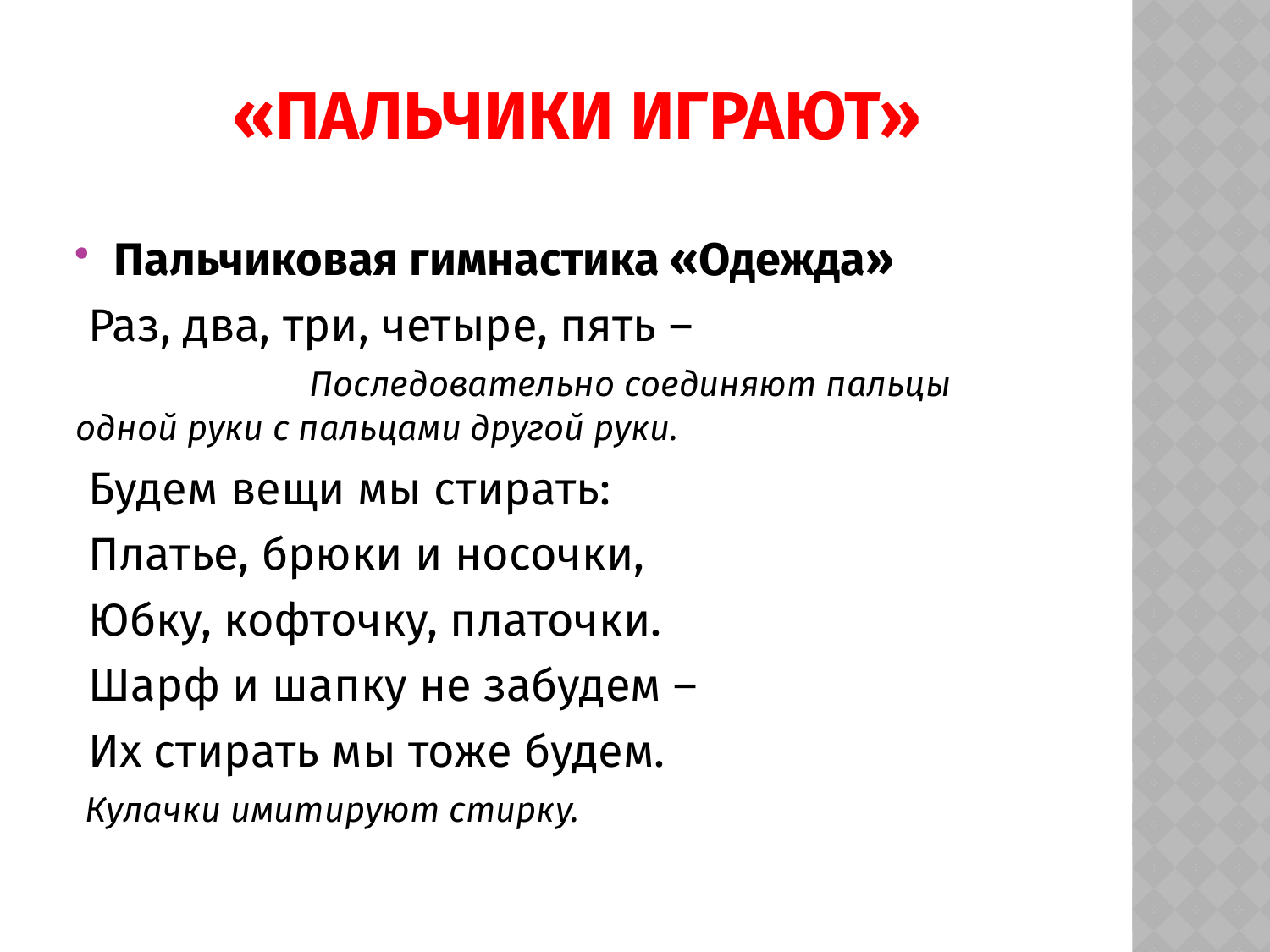

# «пальчики играют»
Пальчиковая гимнастика «Одежда»
 Раз, два, три, четыре, пять –                    Последовательно соединяют пальцы       одной руки с пальцами другой руки.
 Будем вещи мы стирать:
 Платье, брюки и носочки,
 Юбку, кофточку, платочки.
 Шарф и шапку не забудем –
 Их стирать мы тоже будем.
 Кулачки имитируют стирку.